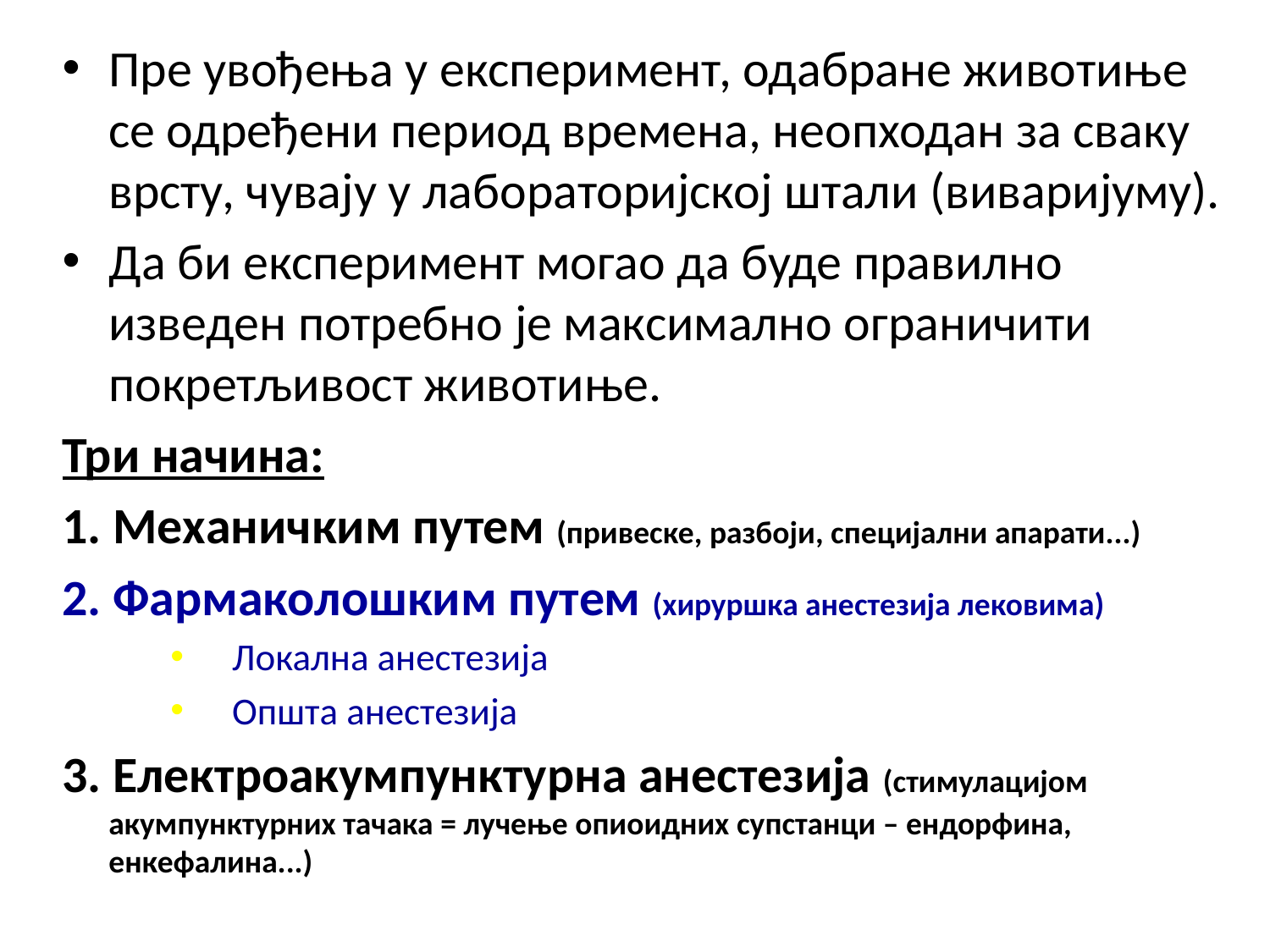

Пре увођења у експеримент, одабране животиње  се одређени период времена, неопходан за сваку врсту, чувају у лабораторијској штали (виваријуму).
Да би експеримент могао да буде правилно изведен потребно је максимално ограничити покретљивост животиње.
Три начина:
1. Механичким путем (привеске, разбоји, специјални апарати...)
2. Фармаколошким путем (хируршка анестезија лековима)
Локална анестезија
Општа анестезија
3. Електроакумпунктурна анестезија (стимулацијом акумпунктурних тачака = лучење опиоидних супстанци – ендорфина, енкефалина...)